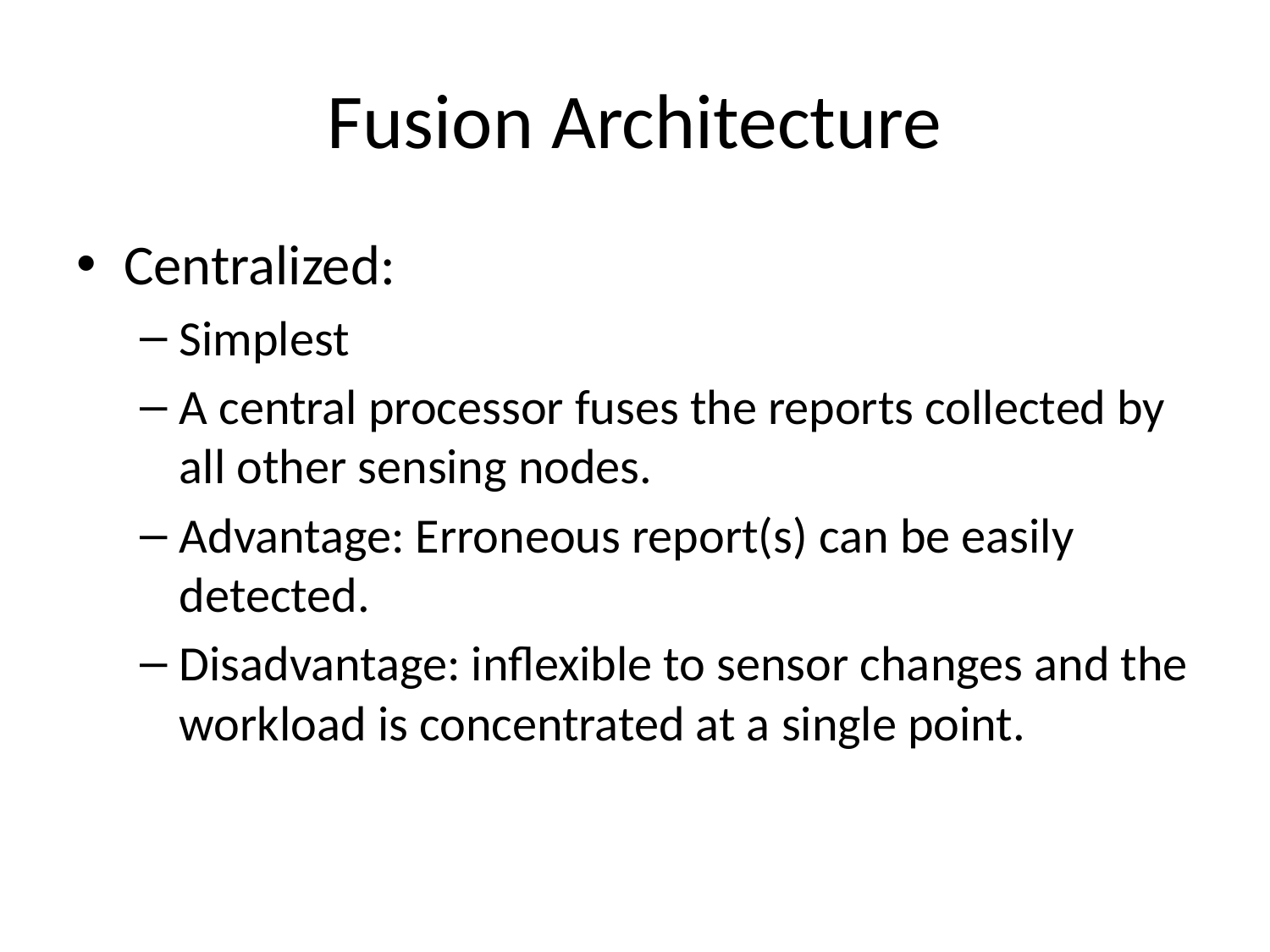

# Fusion Architecture
Centralized:
Simplest
A central processor fuses the reports collected by all other sensing nodes.
Advantage: Erroneous report(s) can be easily detected.
Disadvantage: inflexible to sensor changes and the workload is concentrated at a single point.